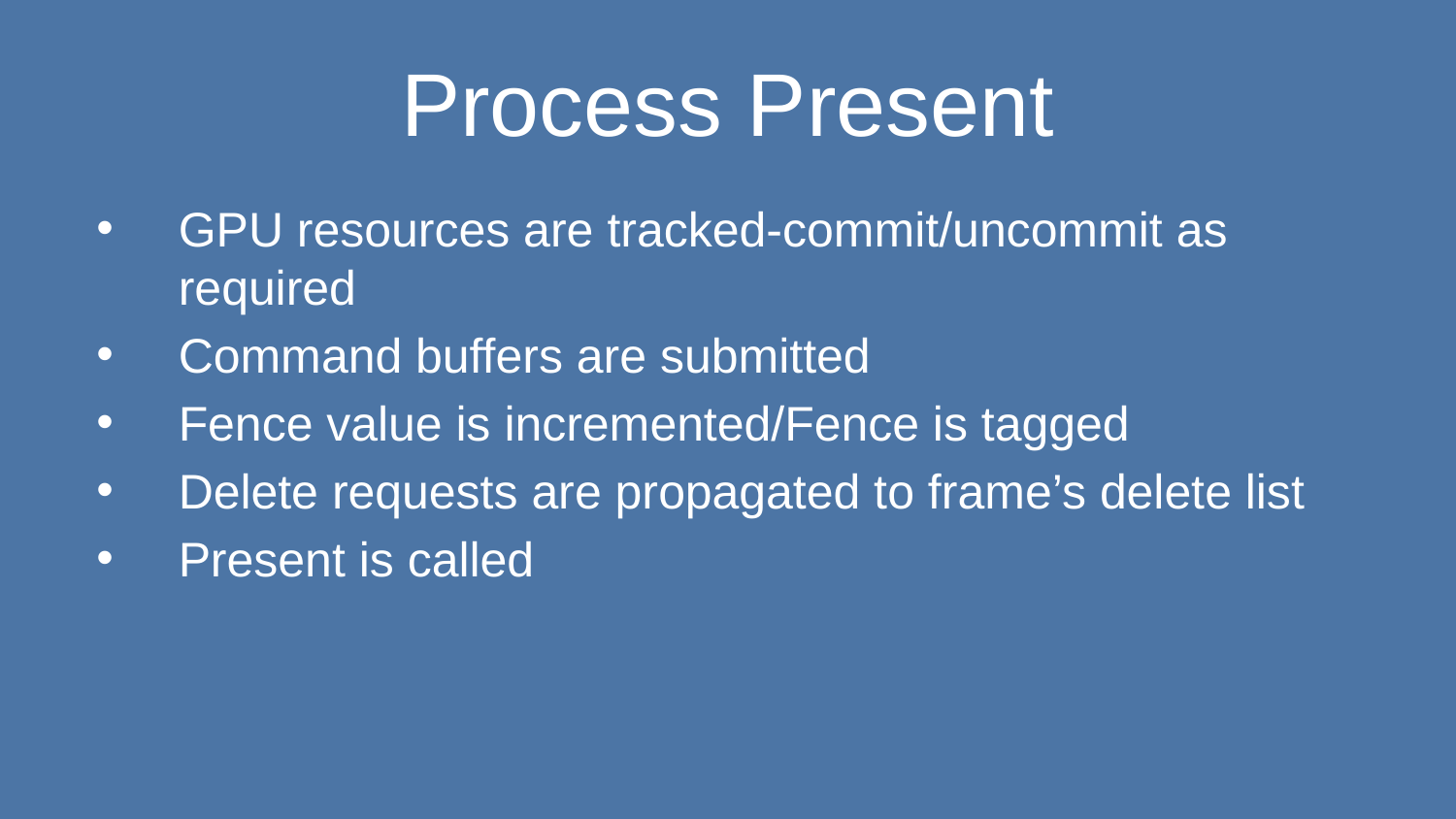

# Process Present
GPU resources are tracked-commit/uncommit as required
Command buffers are submitted
Fence value is incremented/Fence is tagged
Delete requests are propagated to frame’s delete list
Present is called